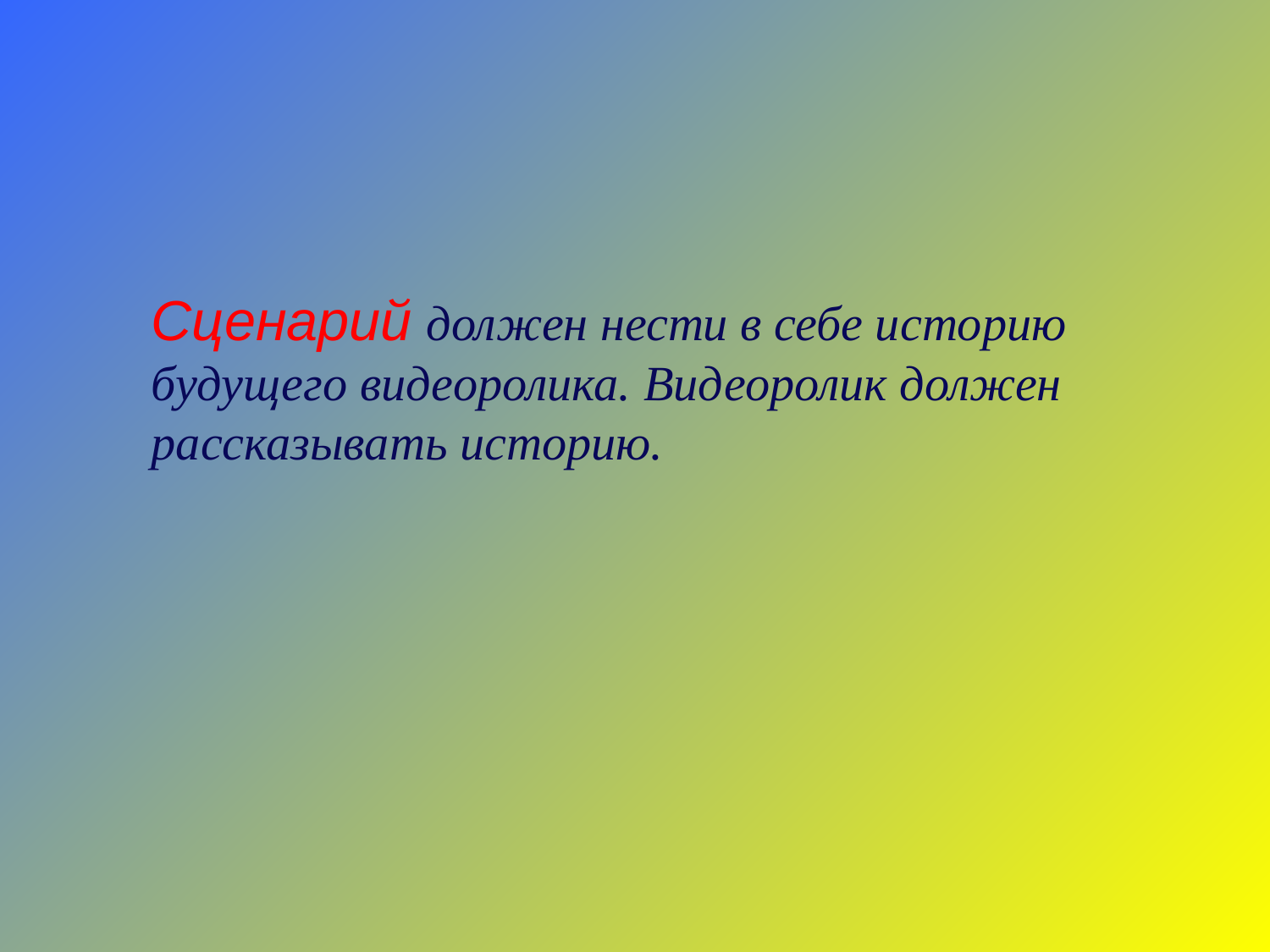

Сценарий должен нести в себе историю будущего видеоролика. Видеоролик должен рассказывать историю.